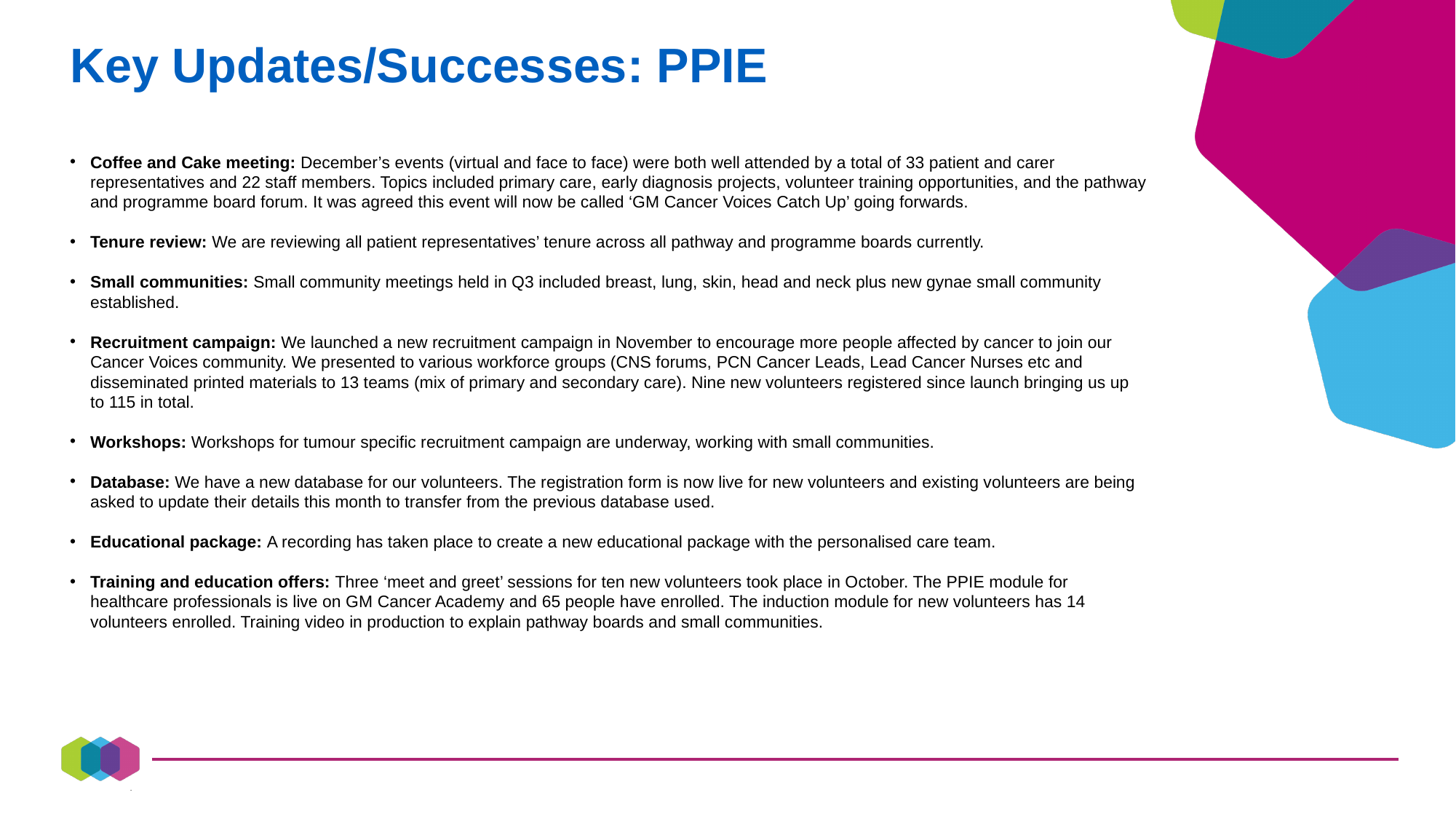

Key Updates/Successes: PPIE
Coffee and Cake meeting: December’s events (virtual and face to face) were both well attended by a total of 33 patient and carer representatives and 22 staff members. Topics included primary care, early diagnosis projects, volunteer training opportunities, and the pathway and programme board forum. It was agreed this event will now be called ‘GM Cancer Voices Catch Up’ going forwards.

Tenure review: We are reviewing all patient representatives’ tenure across all pathway and programme boards currently.

Small communities: Small community meetings held in Q3 included breast, lung, skin, head and neck plus new gynae small community established.
Recruitment campaign: We launched a new recruitment campaign in November to encourage more people affected by cancer to join our Cancer Voices community. We presented to various workforce groups (CNS forums, PCN Cancer Leads, Lead Cancer Nurses etc and disseminated printed materials to 13 teams (mix of primary and secondary care). Nine new volunteers registered since launch bringing us up to 115 in total.

Workshops: Workshops for tumour specific recruitment campaign are underway, working with small communities.

Database: We have a new database for our volunteers. The registration form is now live for new volunteers and existing volunteers are being asked to update their details this month to transfer from the previous database used.

Educational package: A recording has taken place to create a new educational package with the personalised care team.

Training and education offers: Three ‘meet and greet’ sessions for ten new volunteers took place in October. The PPIE module for healthcare professionals is live on GM Cancer Academy and 65 people have enrolled. The induction module for new volunteers has 14 volunteers enrolled. Training video in production to explain pathway boards and small communities.